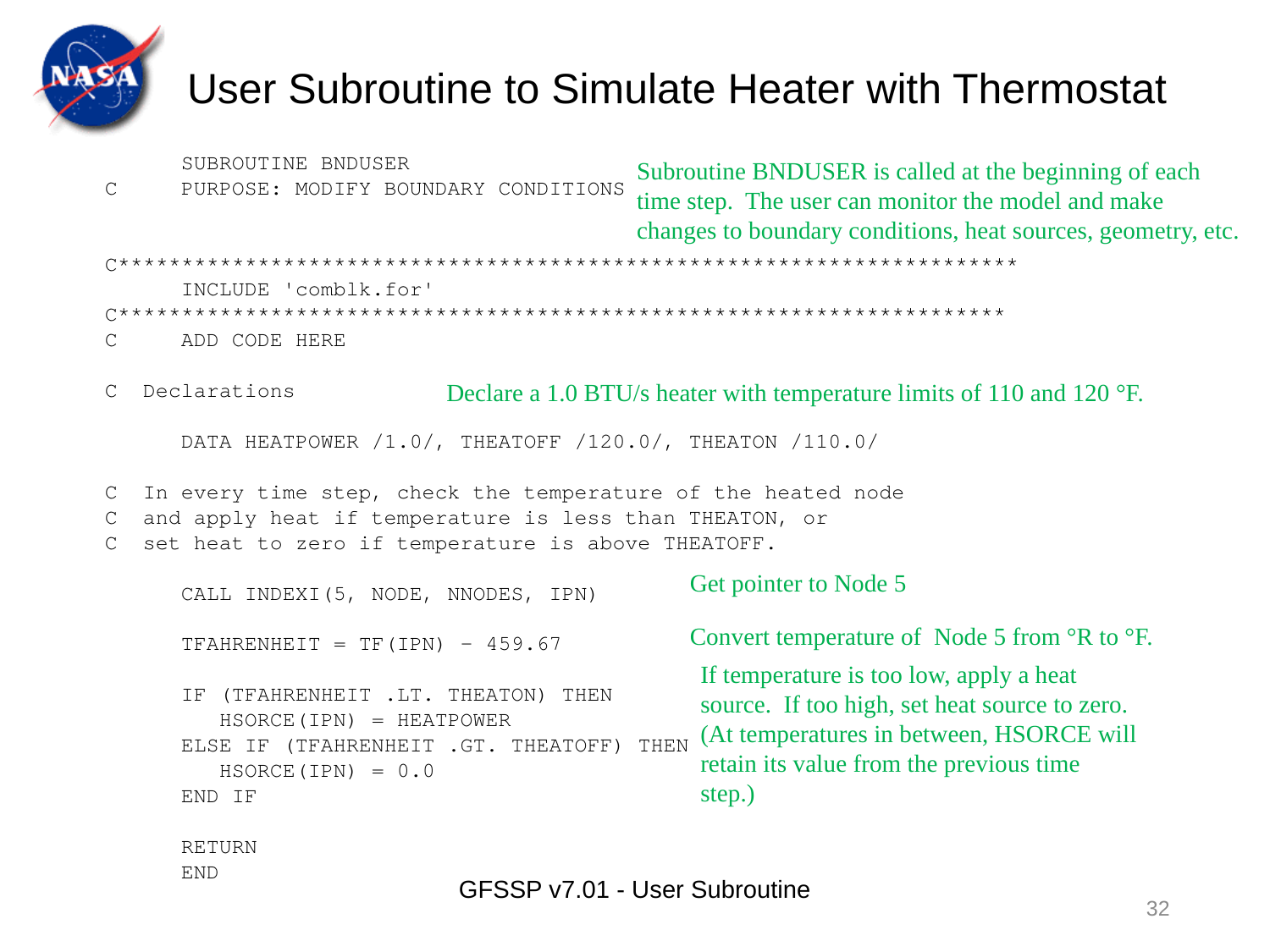

User Subroutine to Simulate Heater with Thermostat
      SUBROUTINE BNDUSER
C     PURPOSE: MODIFY BOUNDARY CONDITIONS

C***********************************************************************
      INCLUDE 'comblk.for'
C**********************************************************************
C     ADD CODE HERE

C  Declarations

      DATA HEATPOWER /1.0/, THEATOFF /120.0/, THEATON /110.0/

C  In every time step, check the temperature of the heated node
C  and apply heat if temperature is less than THEATON, or
C  set heat to zero if temperature is above THEATOFF.

      CALL INDEXI(5, NODE, NNODES, IPN)

      TFAHRENHEIT = TF(IPN) - 459.67

      IF (TFAHRENHEIT .LT. THEATON) THEN
         HSORCE(IPN) = HEATPOWER
      ELSE IF (TFAHRENHEIT .GT. THEATOFF) THEN
         HSORCE(IPN) = 0.0
      END IF

      RETURN
      END
Subroutine BNDUSER is called at the beginning of each time step.  The user can monitor the model and make changes to boundary conditions, heat sources, geometry, etc.
Declare a 1.0 BTU/s heater with temperature limits of 110 and 120 °F.
Get pointer to Node 5
Convert temperature of  Node 5 from °R to °F.
If temperature is too low, apply a heat source.  If too high, set heat source to zero.  (At temperatures in between, HSORCE will retain its value from the previous time step.)
GFSSP v7.01 - User Subroutine
32